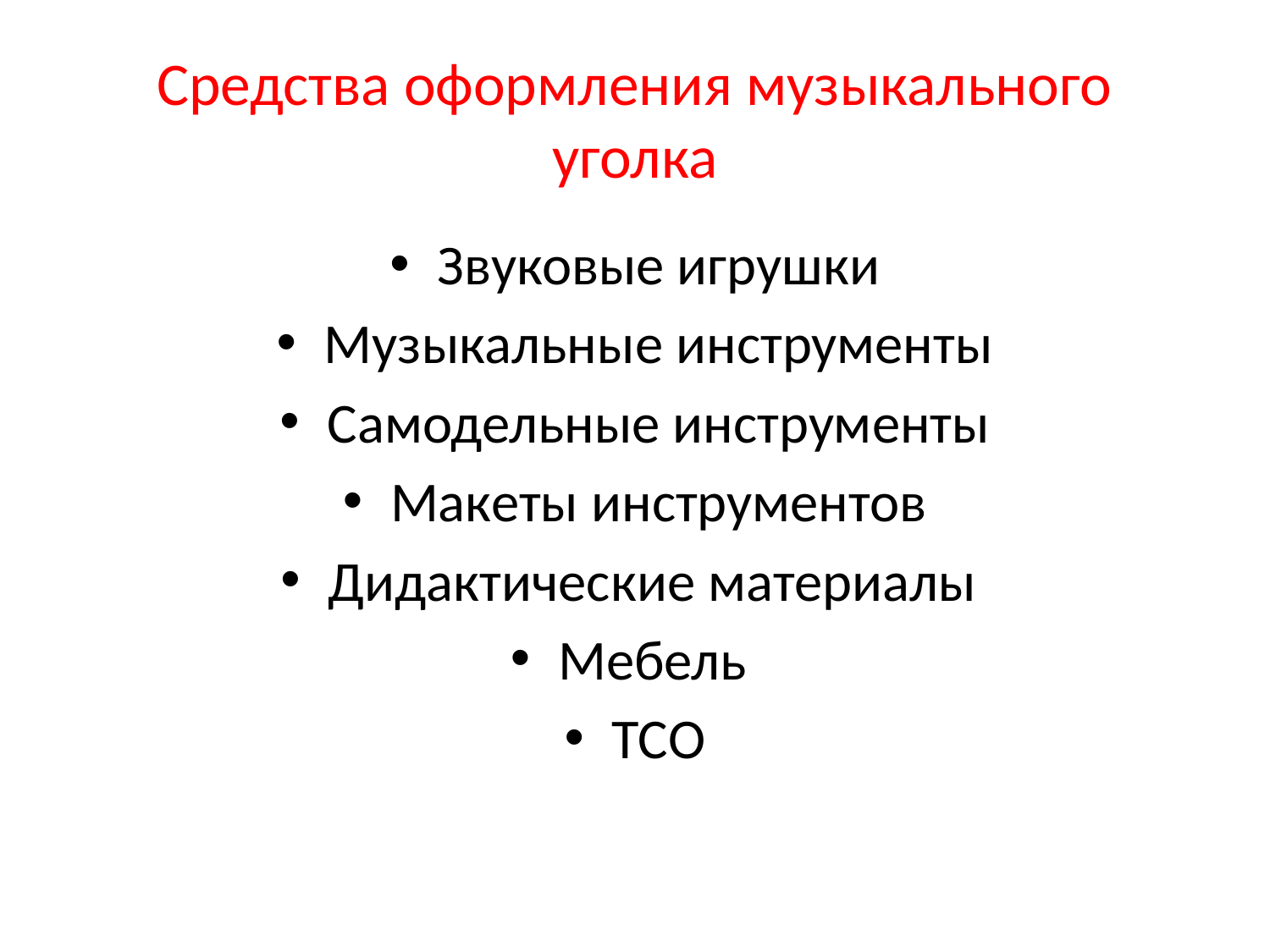

# Средства оформления музыкального уголка
Звуковые игрушки
Музыкальные инструменты
Самодельные инструменты
Макеты инструментов
Дидактические материалы
Мебель
ТСО